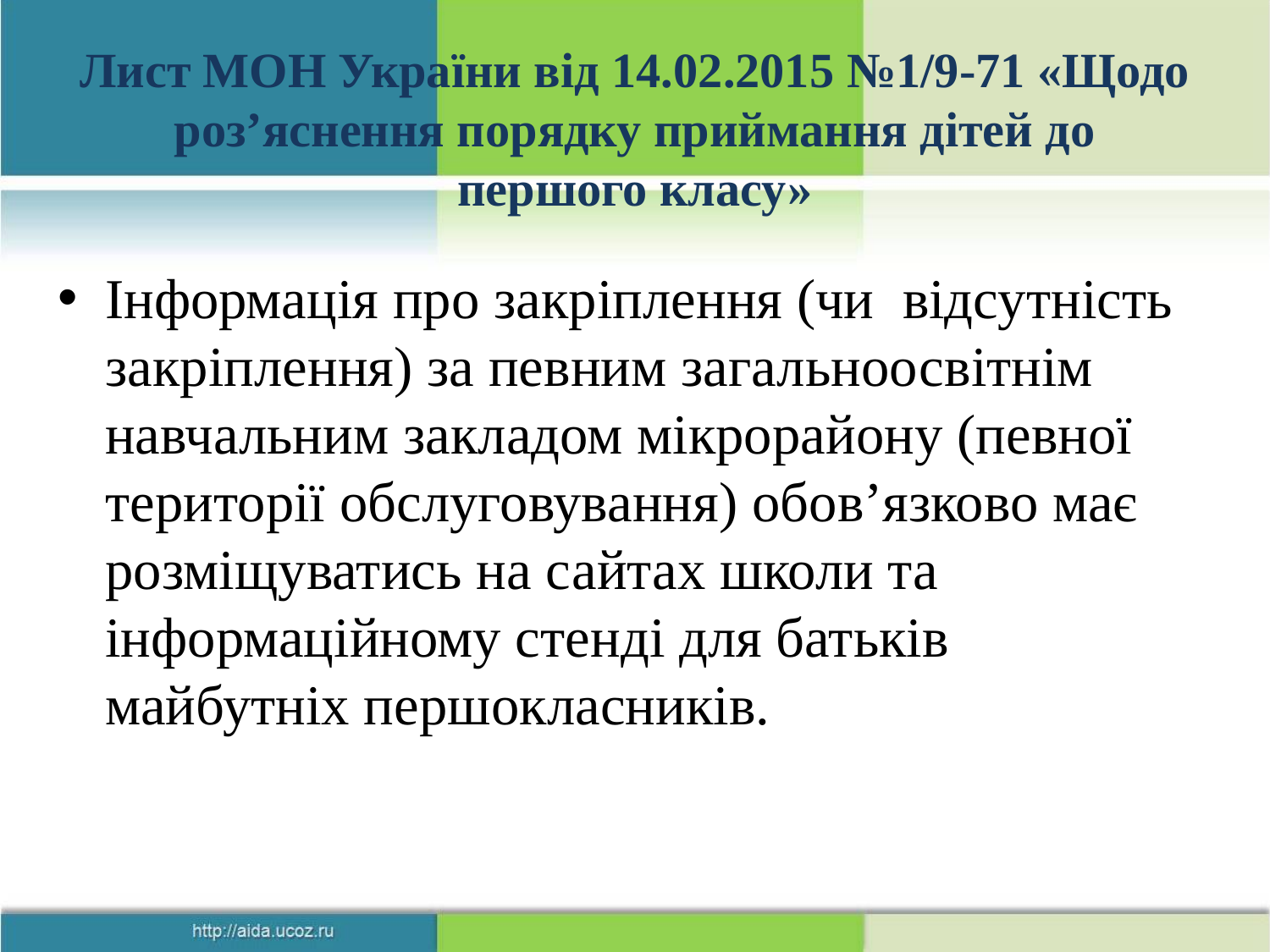

# Лист МОН України від 14.02.2015 №1/9-71 «Щодо роз’яснення порядку приймання дітей до першого класу»
Інформація про закріплення (чи  відсутність закріплення) за певним загальноосвітнім навчальним закладом мікрорайону (певної території обслуговування) обов’язково має розміщуватись на сайтах школи та інформаційному стенді для батьків майбутніх першокласників.